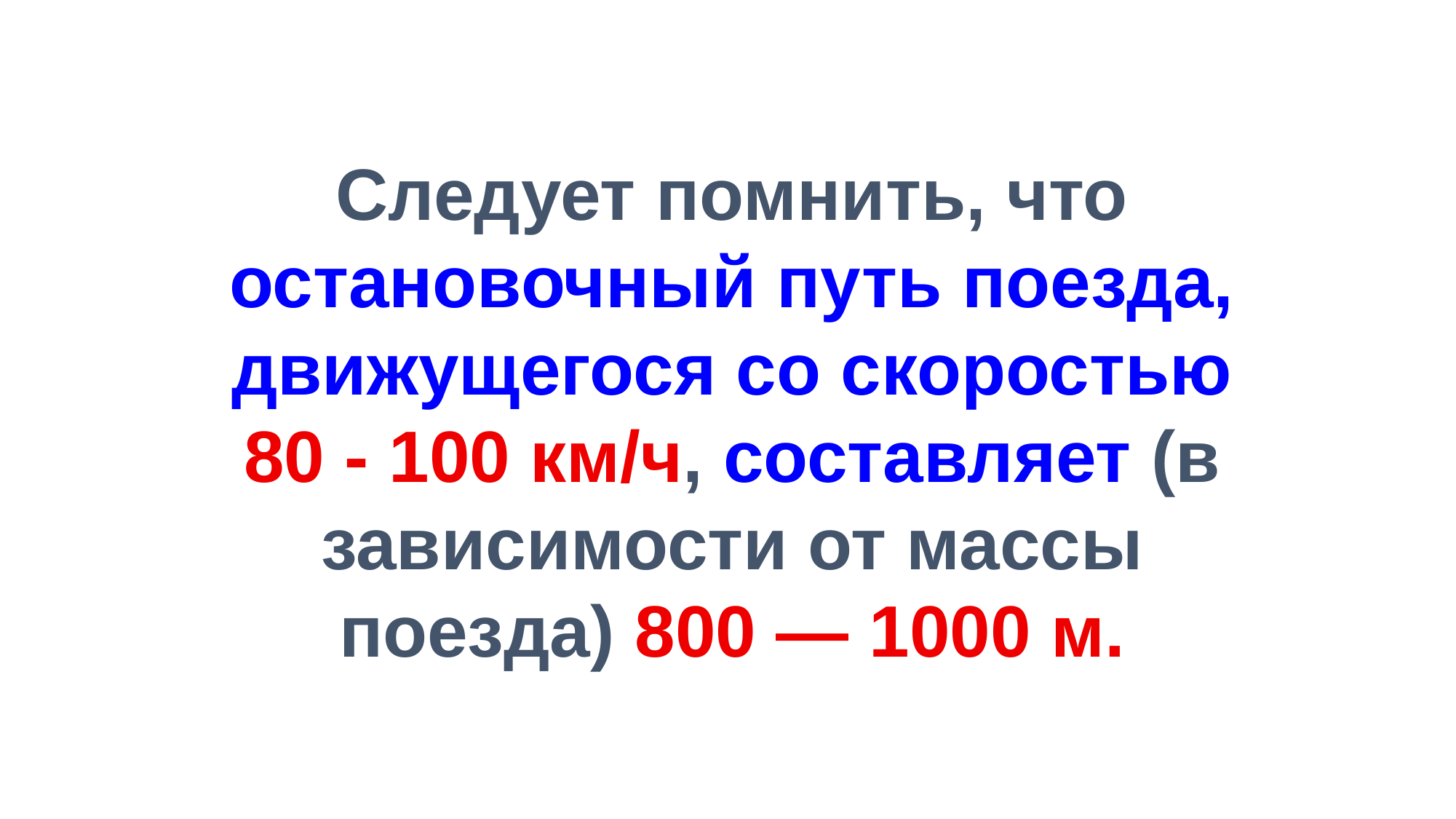

Следует помнить, что остановочный путь поезда, движущегося со скоростью 80 - 100 км/ч, составляет (в зависимости от массы поезда) 800 — 1000 м.